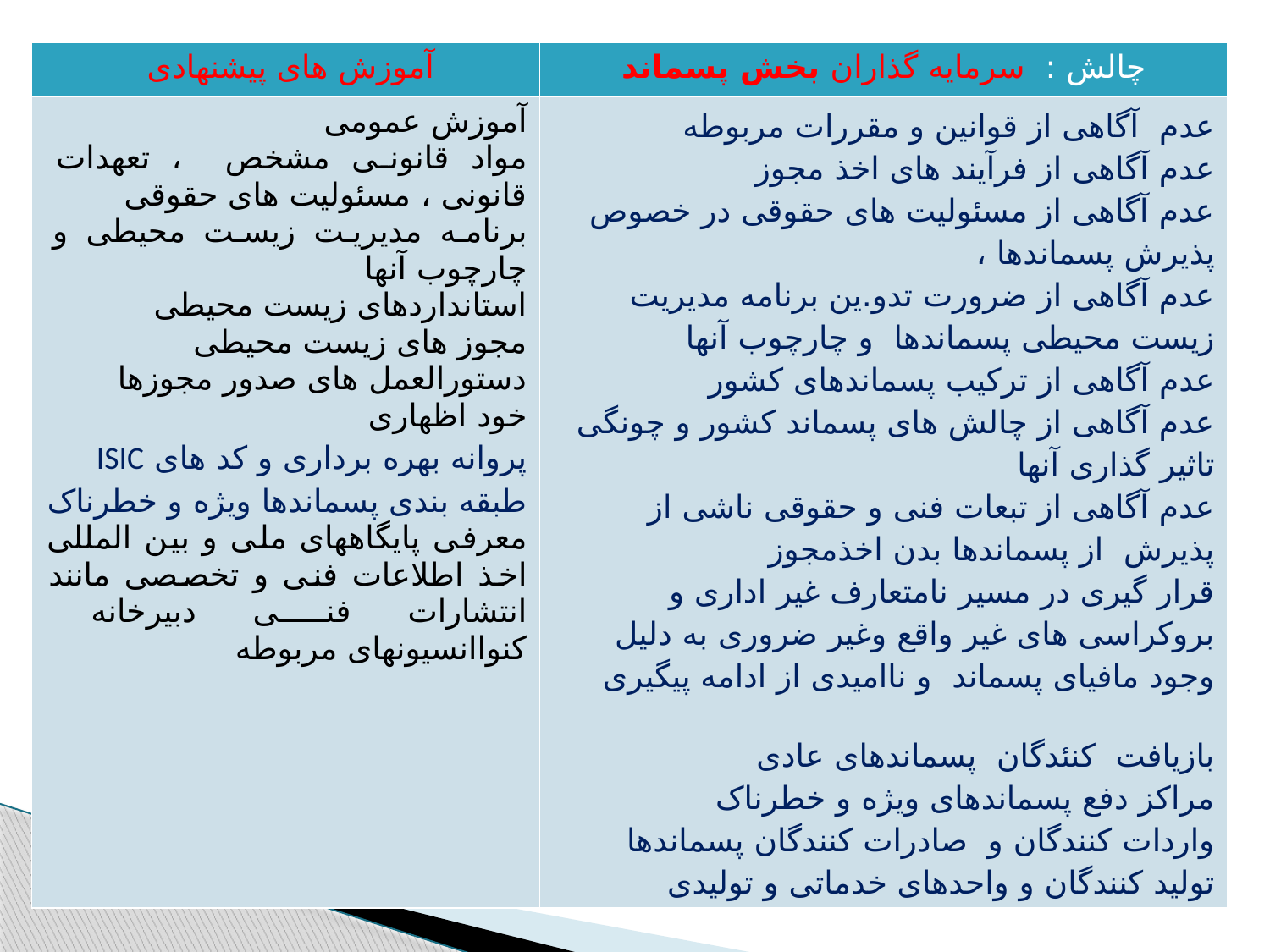

| آموزش های پیشنهادی | چالش : سرمایه گذاران بخش پسماند |
| --- | --- |
| آموزش عمومی مواد قانونی مشخص ، تعهدات قانونی ، مسئولیت های حقوقی برنامه مدیریت زیست محیطی و چارچوب آنها استانداردهای زیست محیطی مجوز های زیست محیطی دستورالعمل های صدور مجوزها خود اظهاری پروانه بهره برداری و کد های ISIC طبقه بندی پسماندها ویژه و خطرناک معرفی پایگاههای ملی و بین المللی اخذ اطلاعات فنی و تخصصی مانند انتشارات فنی دبیرخانه کنواانسیونهای مربوطه | عدم آگاهی از قوانین و مقررات مربوطه عدم آگاهی از فرآیند های اخذ مجوز عدم آگاهی از مسئولیت های حقوقی در خصوص پذیرش پسماندها ، عدم آگاهی از ضرورت تدو.ین برنامه مدیریت زیست محیطی پسماندها و چارچوب آنها عدم آگاهی از ترکیب پسماندهای کشور عدم آگاهی از چالش های پسماند کشور و چونگی تاثیر گذاری آنها عدم آگاهی از تبعات فنی و حقوقی ناشی از پذیرش از پسماندها بدن اخذمجوز قرار گیری در مسیر نامتعارف غیر اداری و بروکراسی های غیر واقع وغیر ضروری به دلیل وجود مافیای پسماند و ناامیدی از ادامه پیگیری بازیافت کنئدگان پسماندهای عادی مراکز دفع پسماندهای ویژه و خطرناک واردات کنندگان و صادرات کنندگان پسماندها تولید کنندگان و واحدهای خدماتی و تولیدی |